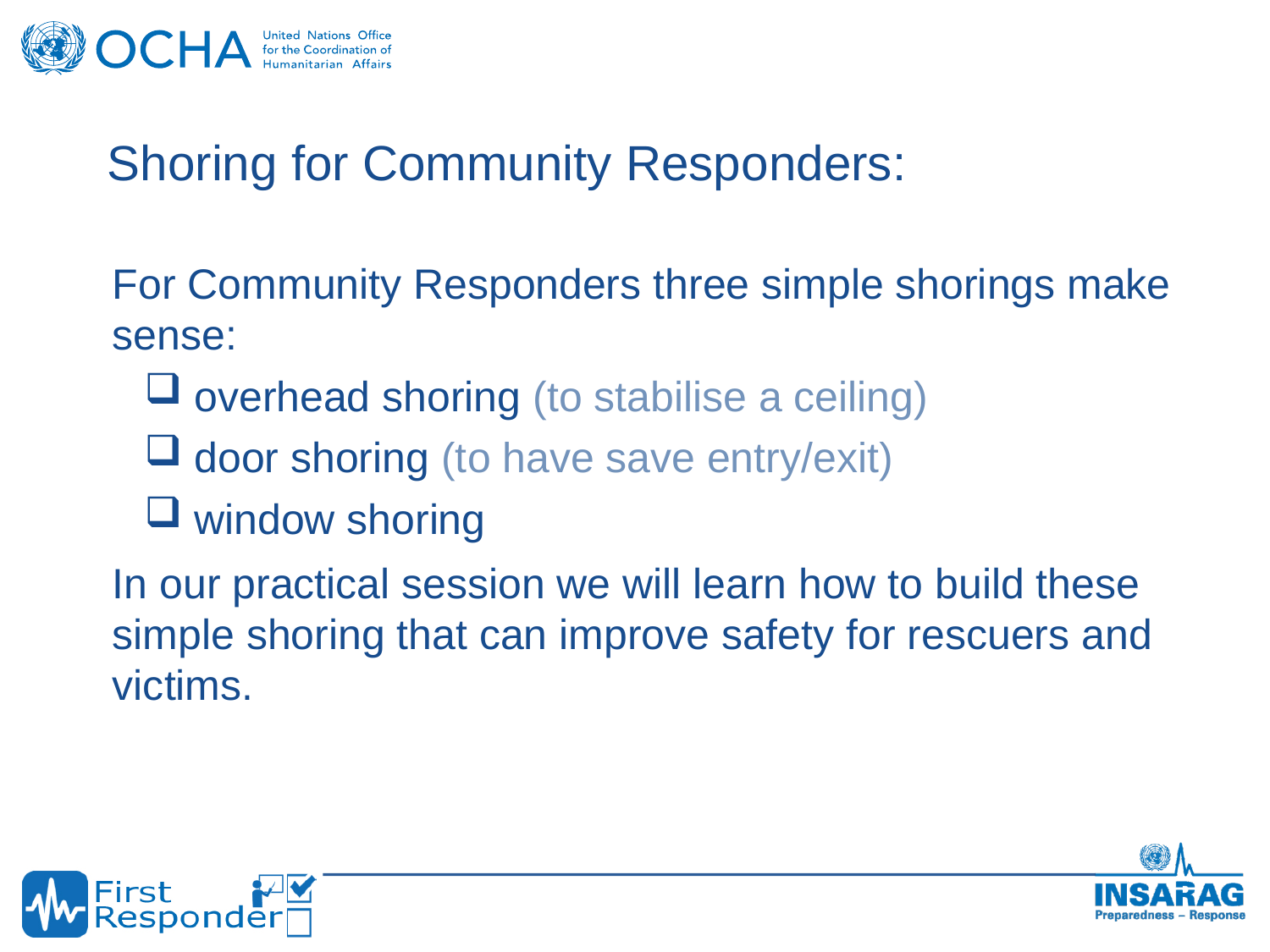

Shoring for Community Responders:
For Community Responders three simple shorings make sense:
overhead shoring (to stabilise a ceiling)
door shoring (to have save entry/exit)
window shoring
In our practical session we will learn how to build these simple shoring that can improve safety for rescuers and victims.